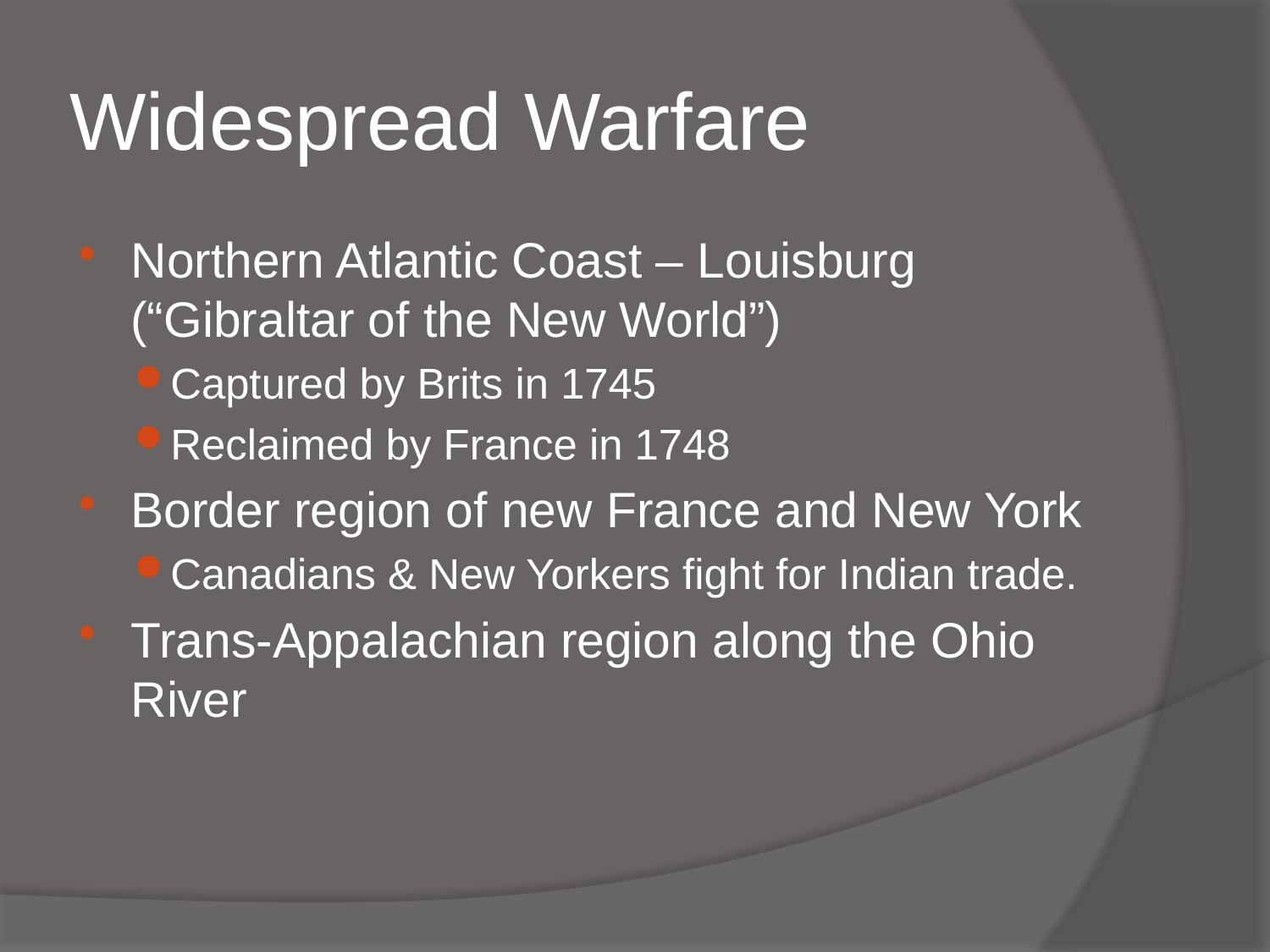

# Widespread Warfare
Northern Atlantic Coast – Louisburg (“Gibraltar of the New World”)
Captured by Brits in 1745
Reclaimed by France in 1748
Border region of new France and New York
Canadians & New Yorkers fight for Indian trade.
Trans-Appalachian region along the Ohio River